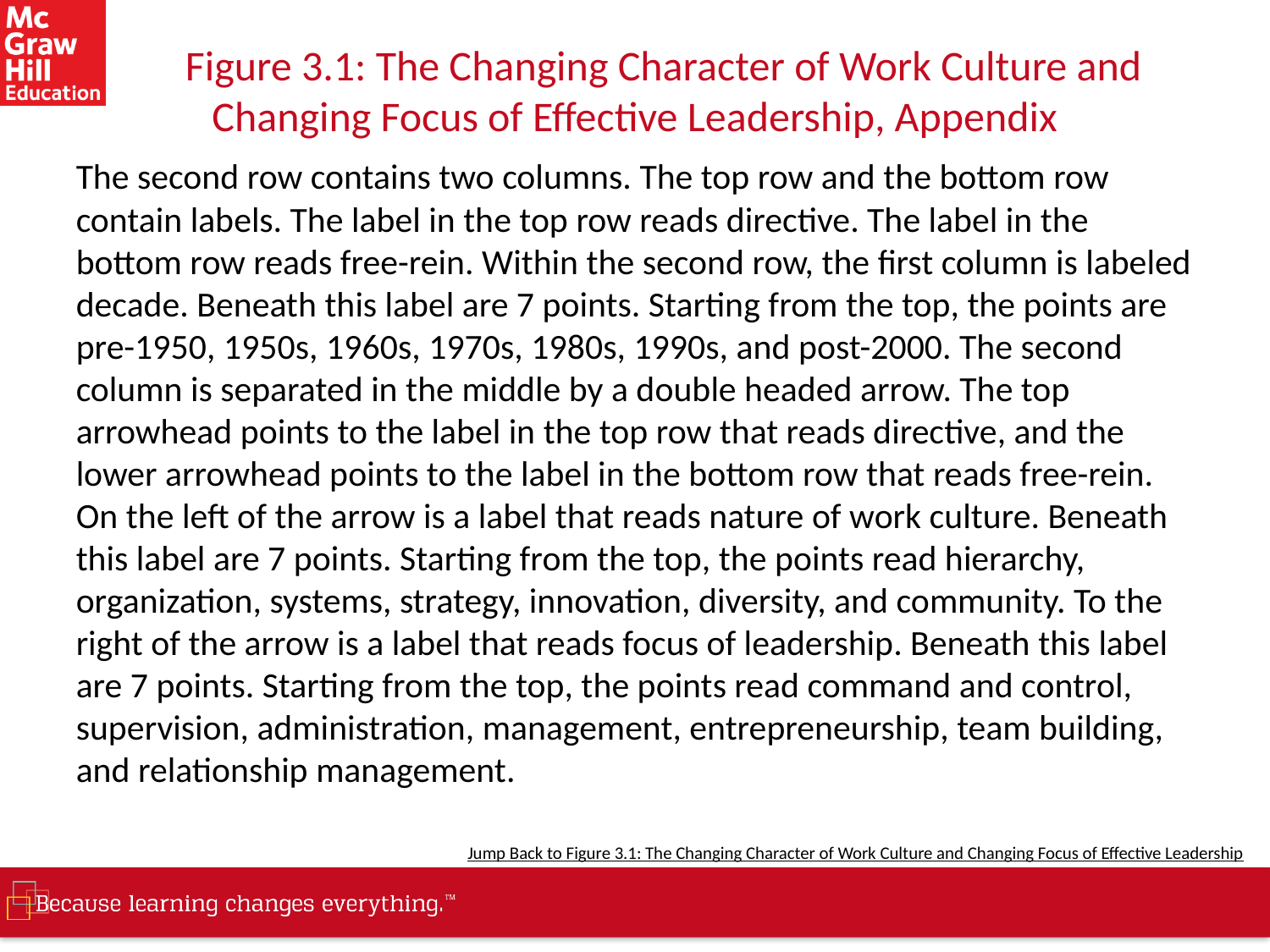

# Figure 3.1: The Changing Character of Work Culture and Changing Focus of Effective Leadership, Appendix
The second row contains two columns. The top row and the bottom row contain labels. The label in the top row reads directive. The label in the bottom row reads free-rein. Within the second row, the first column is labeled decade. Beneath this label are 7 points. Starting from the top, the points are pre-1950, 1950s, 1960s, 1970s, 1980s, 1990s, and post-2000. The second column is separated in the middle by a double headed arrow. The top arrowhead points to the label in the top row that reads directive, and the lower arrowhead points to the label in the bottom row that reads free-rein. On the left of the arrow is a label that reads nature of work culture. Beneath this label are 7 points. Starting from the top, the points read hierarchy, organization, systems, strategy, innovation, diversity, and community. To the right of the arrow is a label that reads focus of leadership. Beneath this label are 7 points. Starting from the top, the points read command and control, supervision, administration, management, entrepreneurship, team building, and relationship management.
Jump Back to Figure 3.1: The Changing Character of Work Culture and Changing Focus of Effective Leadership